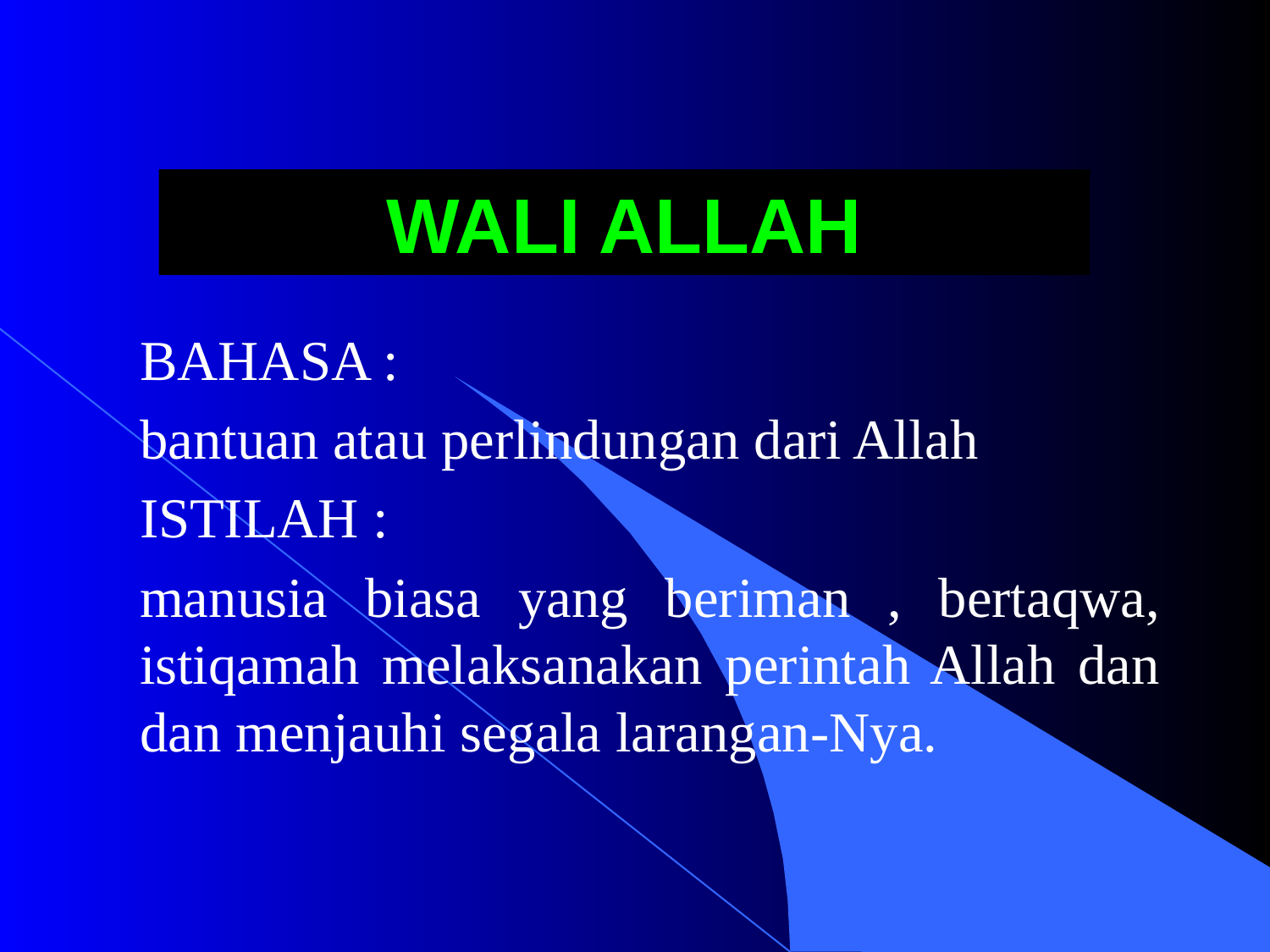

# WALI ALLAH
BAHASA :
bantuan atau perlindungan dari Allah
ISTILAH :
manusia biasa yang beriman , bertaqwa, istiqamah melaksanakan perintah Allah dan dan menjauhi segala larangan-Nya.